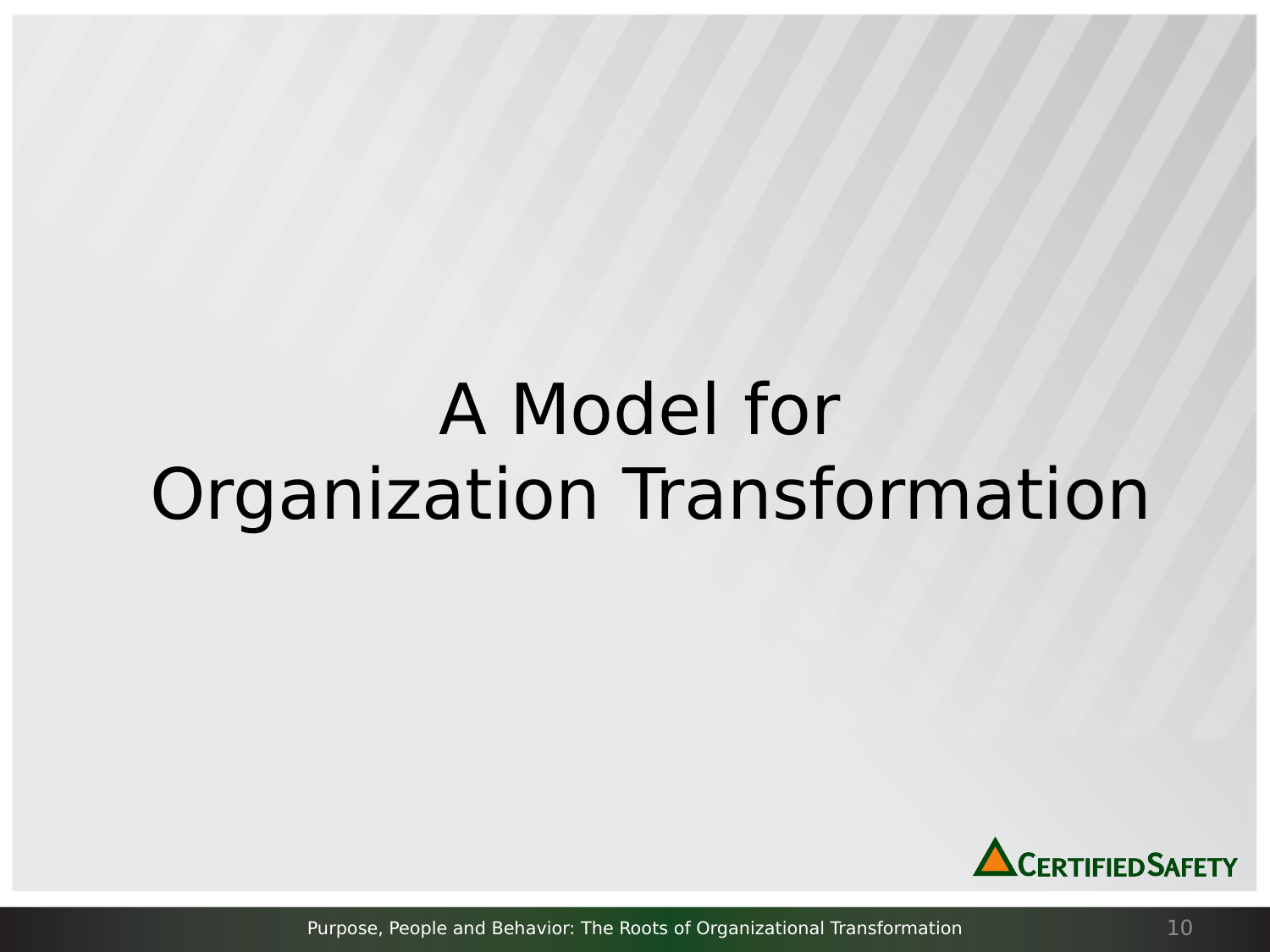

# A Model for Organization Transformation
10
Purpose, People and Behavior: The Roots of Organizational Transformation